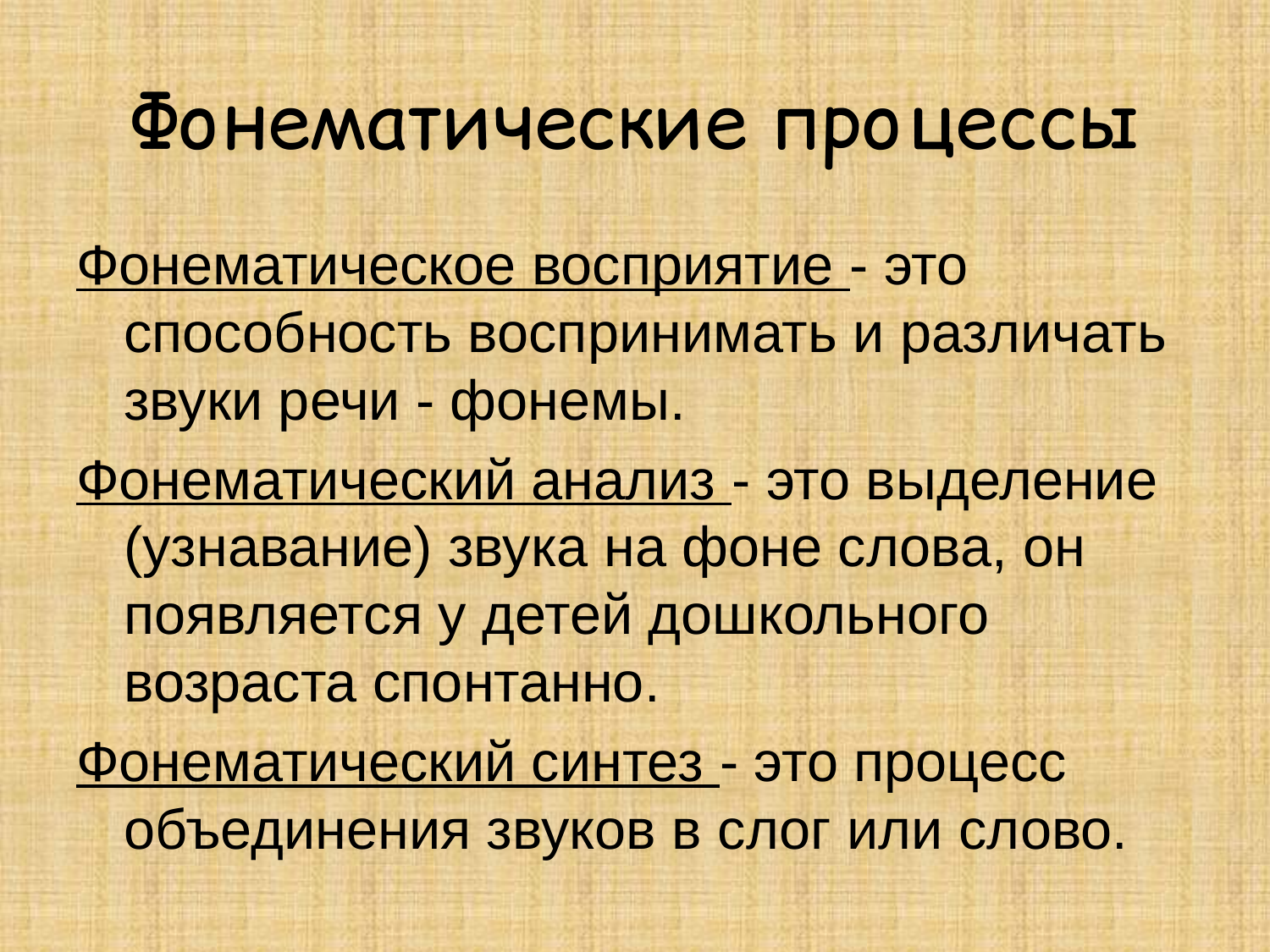

# Фонематические процессы
Фонематическое восприятие - это способность воспринимать и различать звуки речи - фонемы.
Фонематический анализ - это выделение (узнавание) звука на фоне слова, он появляется у детей дошкольного возраста спонтанно.
Фонематический синтез - это процесс объединения звуков в слог или слово.